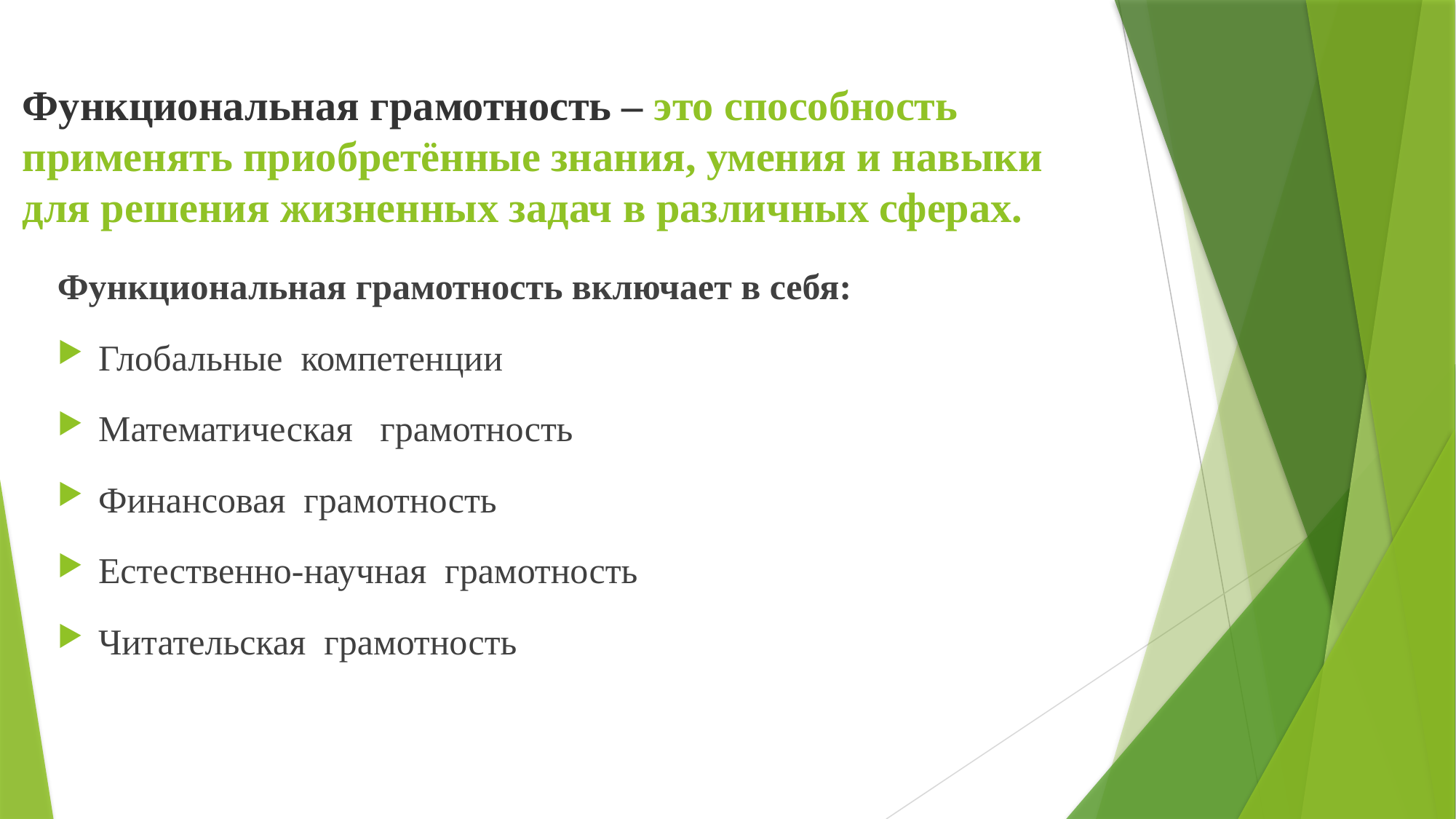

# Функциональная грамотность – это способность применять приобретённые знания, умения и навыки для решения жизненных задач в различных сферах.
Функциональная грамотность включает в себя:
Глобальные  компетенции
Математическая   грамотность
Финансовая  грамотность
Естественно-научная  грамотность
Читательская  грамотность